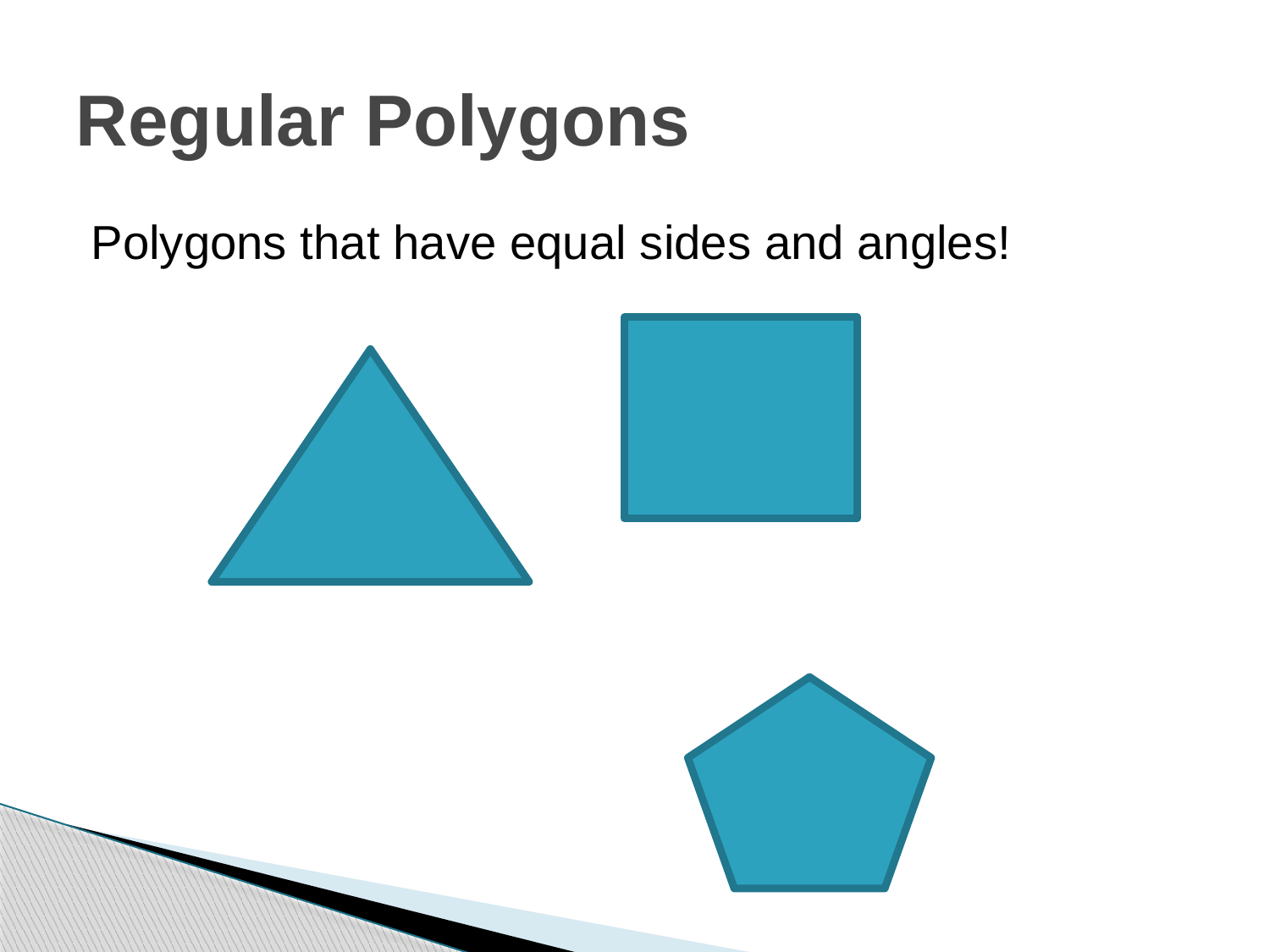

# Regular Polygons
Polygons that have equal sides and angles!